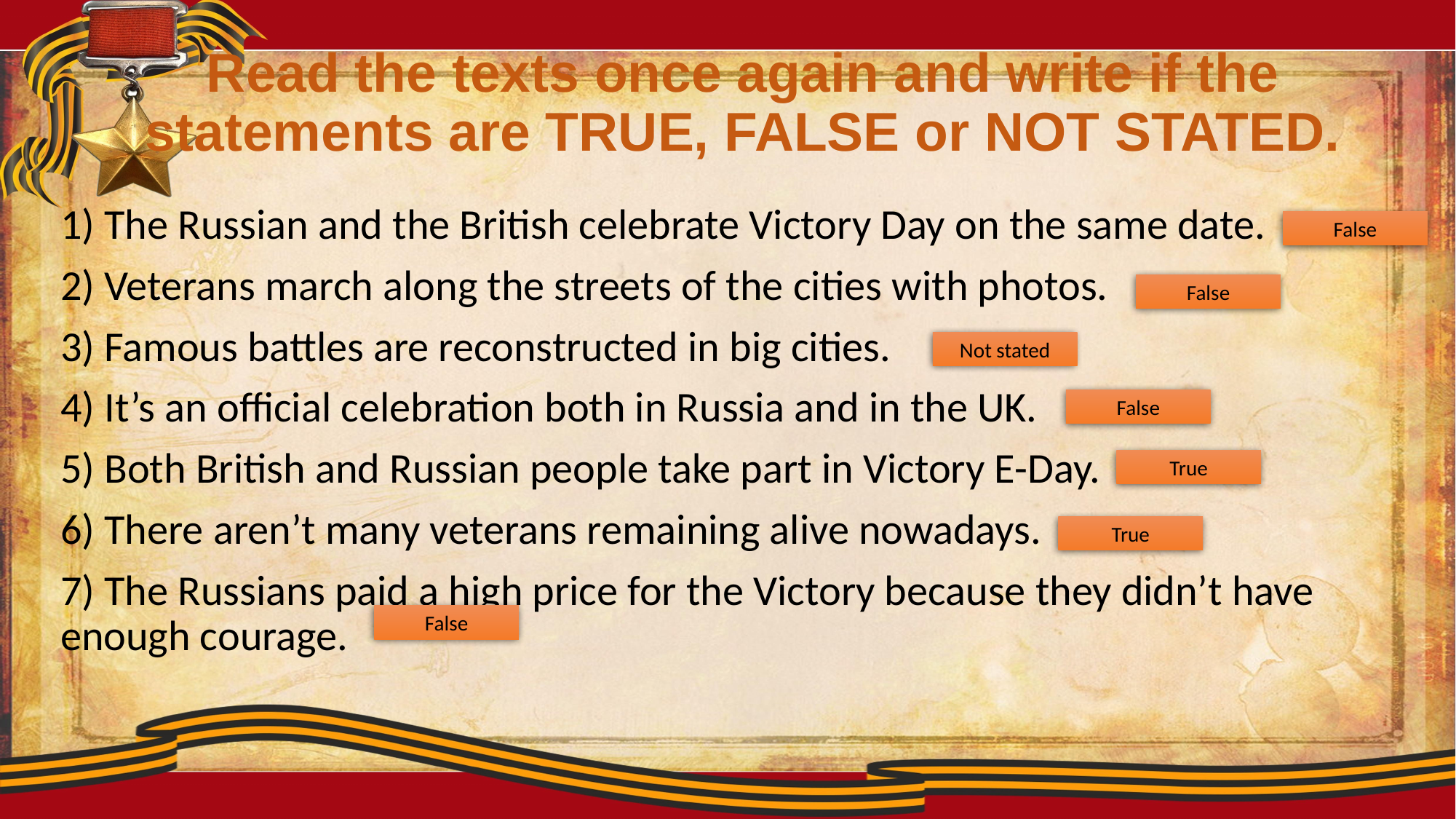

# Read the texts once again and write if the statements are TRUE, FALSE or NOT STATED.
1) The Russian and the British celebrate Victory Day on the same date.
2) Veterans march along the streets of the cities with photos.
3) Famous battles are reconstructed in big cities.
4) It’s an official celebration both in Russia and in the UK.
5) Both British and Russian people take part in Victory E-Day.
6) There aren’t many veterans remaining alive nowadays.
7) The Russians paid a high price for the Victory because they didn’t have enough courage.

False
False
Not stated
False
True
True
False